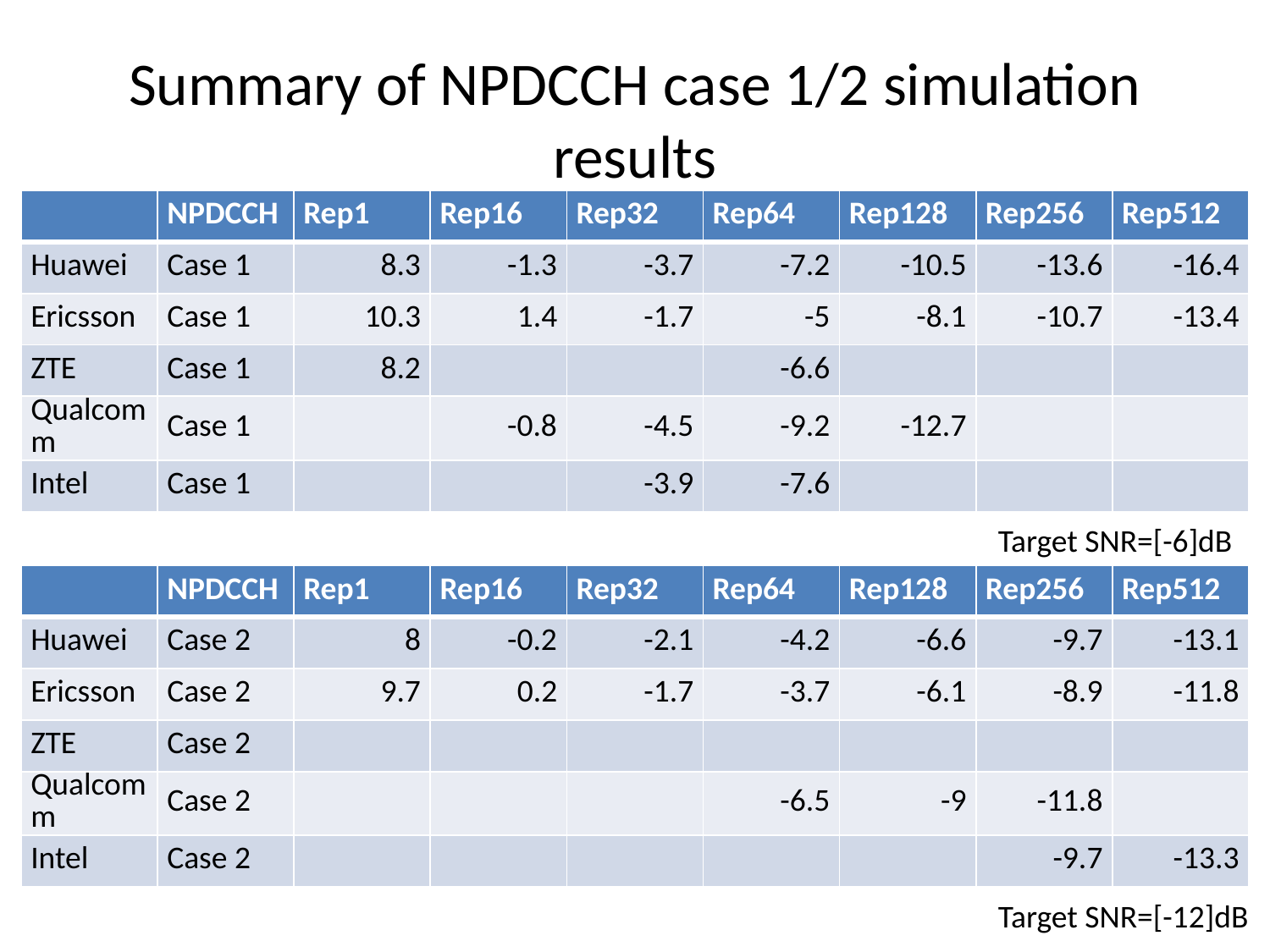

# Summary of NPDCCH case 1/2 simulation results
|  | NPDCCH | Rep1 | Rep16 | Rep32 | Rep64 | Rep128 | Rep256 | Rep512 |
| --- | --- | --- | --- | --- | --- | --- | --- | --- |
| Huawei | Case 1 | 8.3 | -1.3 | -3.7 | -7.2 | -10.5 | -13.6 | -16.4 |
| Ericsson | Case 1 | 10.3 | 1.4 | -1.7 | -5 | -8.1 | -10.7 | -13.4 |
| ZTE | Case 1 | 8.2 |  |  | -6.6 |  |  |  |
| Qualcomm | Case 1 |  | -0.8 | -4.5 | -9.2 | -12.7 |  |  |
| Intel | Case 1 |  |  | -3.9 | -7.6 |  |  |  |
Target SNR=[-6]dB
|  | NPDCCH | Rep1 | Rep16 | Rep32 | Rep64 | Rep128 | Rep256 | Rep512 |
| --- | --- | --- | --- | --- | --- | --- | --- | --- |
| Huawei | Case 2 | 8 | -0.2 | -2.1 | -4.2 | -6.6 | -9.7 | -13.1 |
| Ericsson | Case 2 | 9.7 | 0.2 | -1.7 | -3.7 | -6.1 | -8.9 | -11.8 |
| ZTE | Case 2 |  |  |  |  |  |  |  |
| Qualcomm | Case 2 |  |  |  | -6.5 | -9 | -11.8 |  |
| Intel | Case 2 |  |  |  |  |  | -9.7 | -13.3 |
Target SNR=[-12]dB